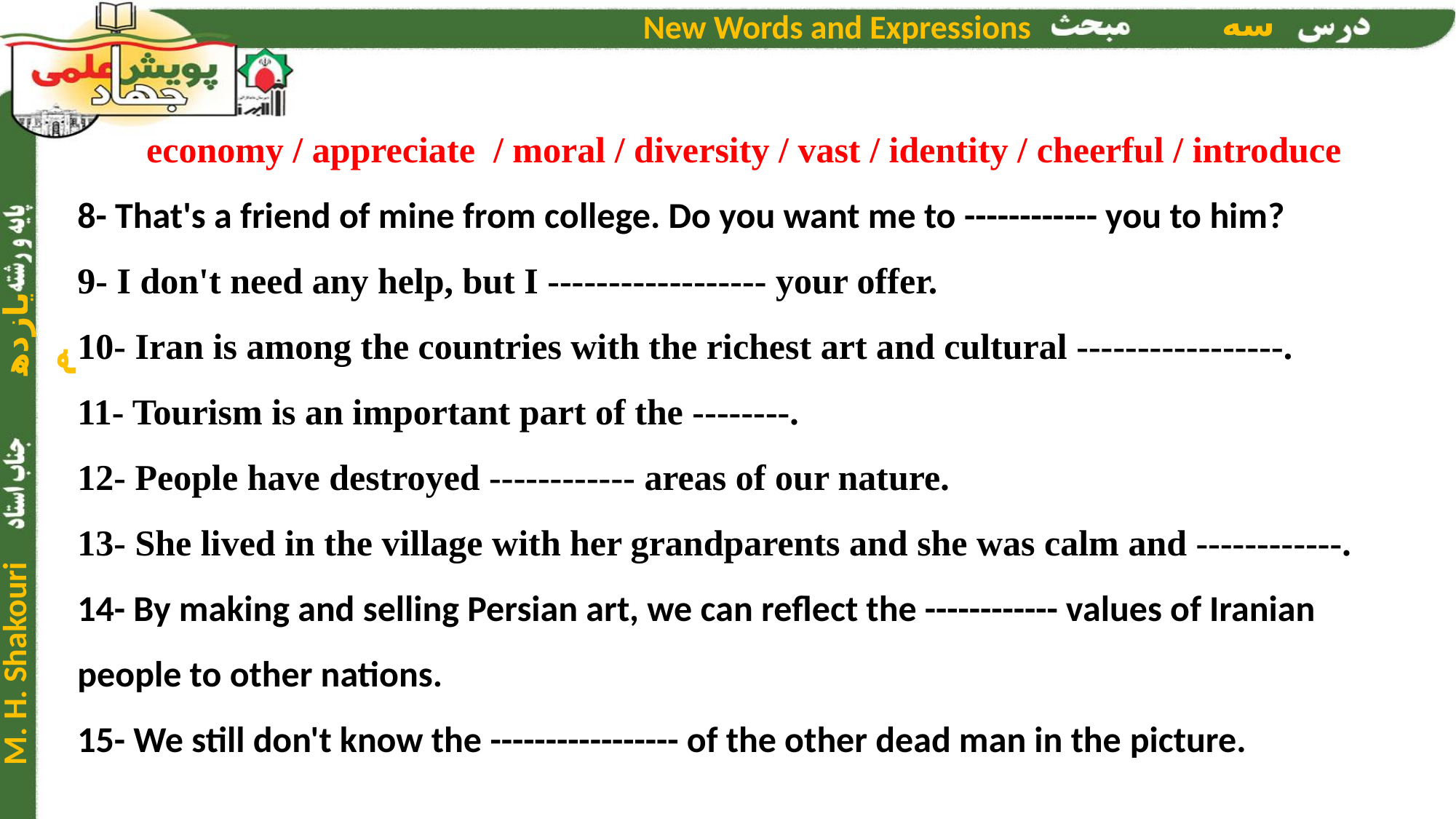

economy / appreciate  / moral / diversity / vast / identity / cheerful / introduce
8- That's a friend of mine from college. Do you want me to ------------ you to him?
9- I don't need any help, but I ------------------ your offer.
10- Iran is among the countries with the richest art and cultural -----------------.
11- Tourism is an important part of the --------.
12- People have destroyed ------------ areas of our nature.
13- She lived in the village with her grandparents and she was calm and ------------.
14- By making and selling Persian art, we can reflect the ------------ values of Iranian people to other nations.
15- We still don't know the ----------------- of the other dead man in the picture.